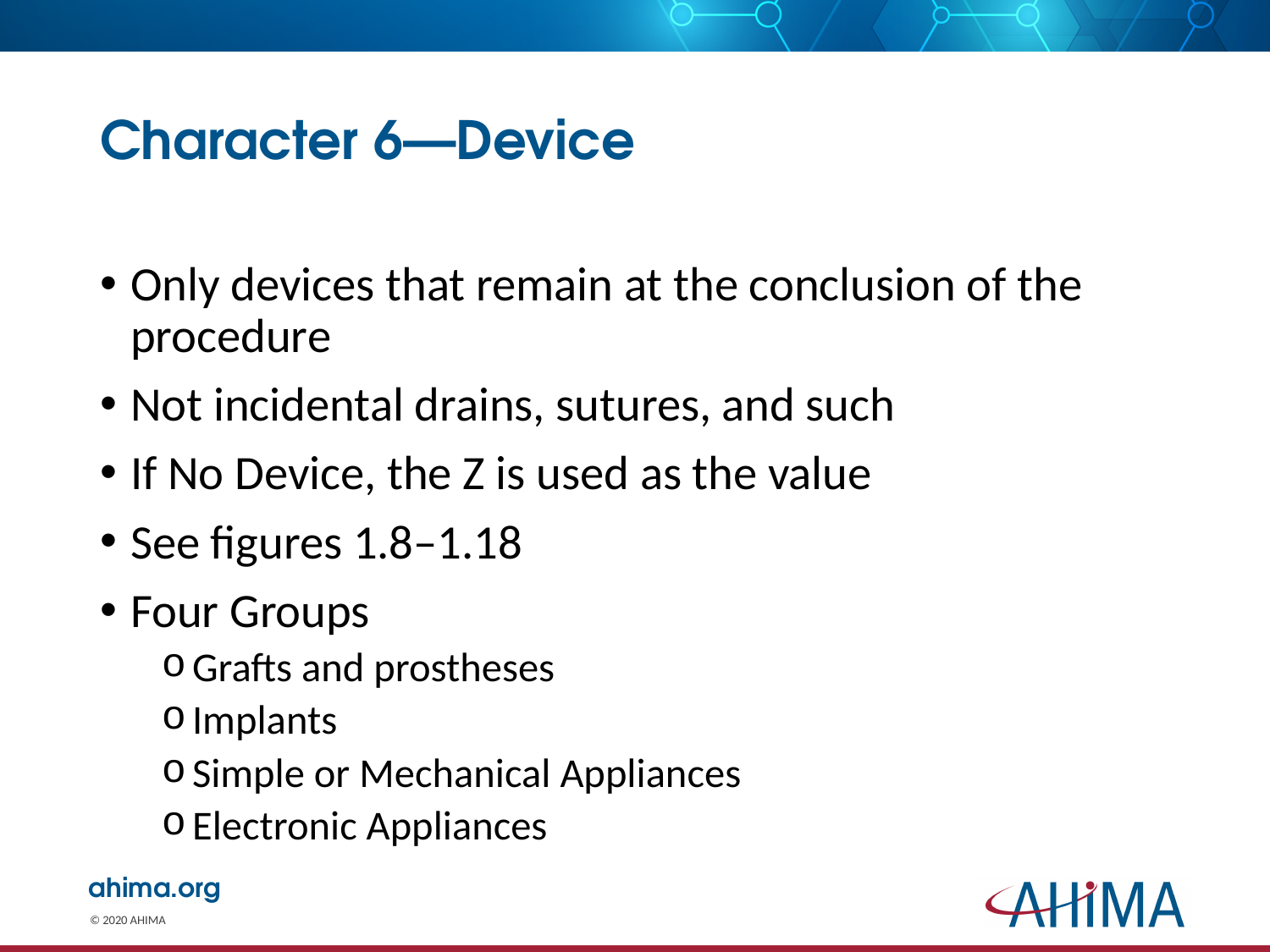

# Character 6—Device
Only devices that remain at the conclusion of the procedure
Not incidental drains, sutures, and such
If No Device, the Z is used as the value
See figures 1.8–1.18
Four Groups
Grafts and prostheses
Implants
Simple or Mechanical Appliances
Electronic Appliances